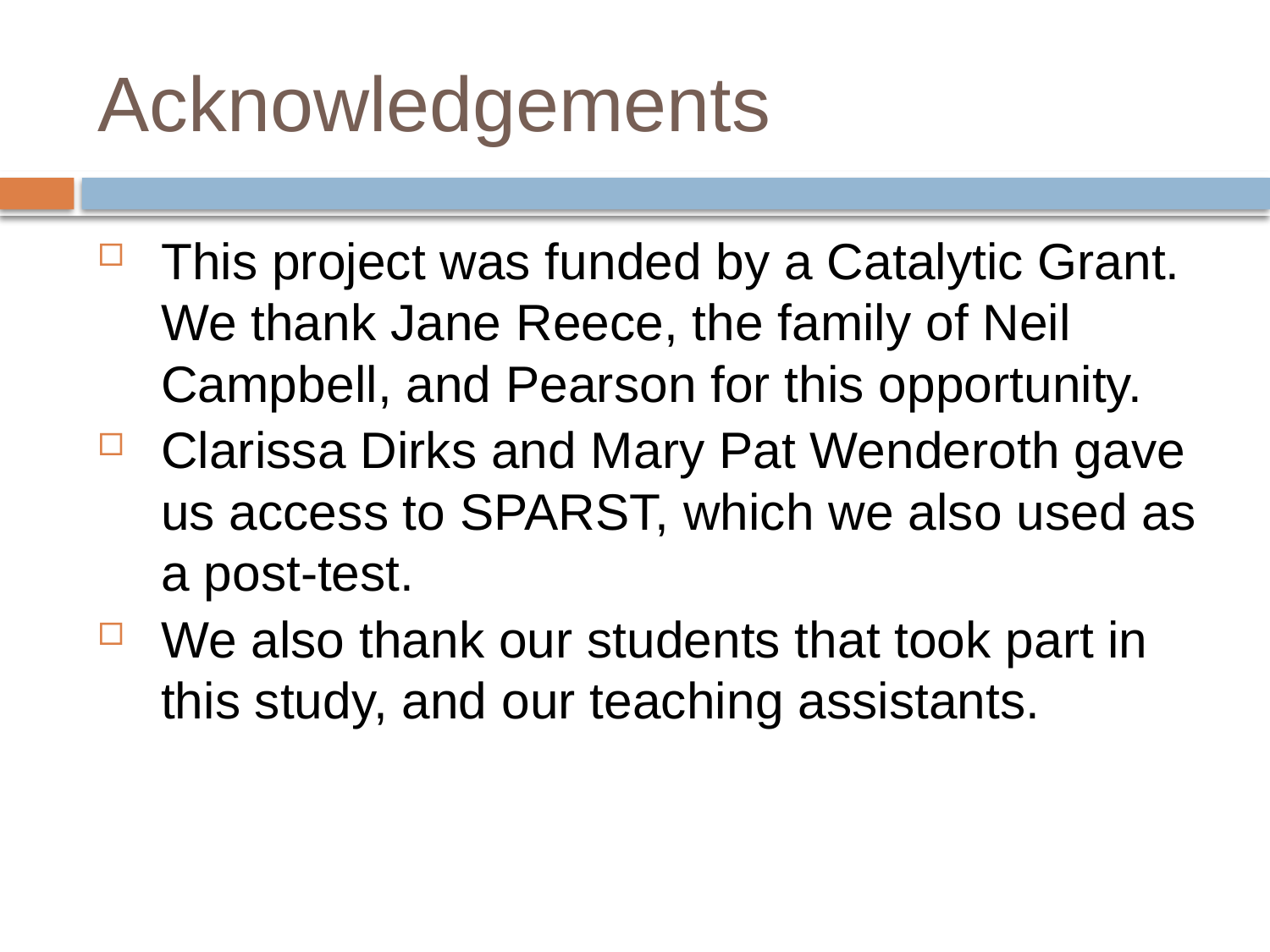

# Acknowledgements
This project was funded by a Catalytic Grant. We thank Jane Reece, the family of Neil Campbell, and Pearson for this opportunity.
Clarissa Dirks and Mary Pat Wenderoth gave us access to SPARST, which we also used as a post-test.
We also thank our students that took part in this study, and our teaching assistants.